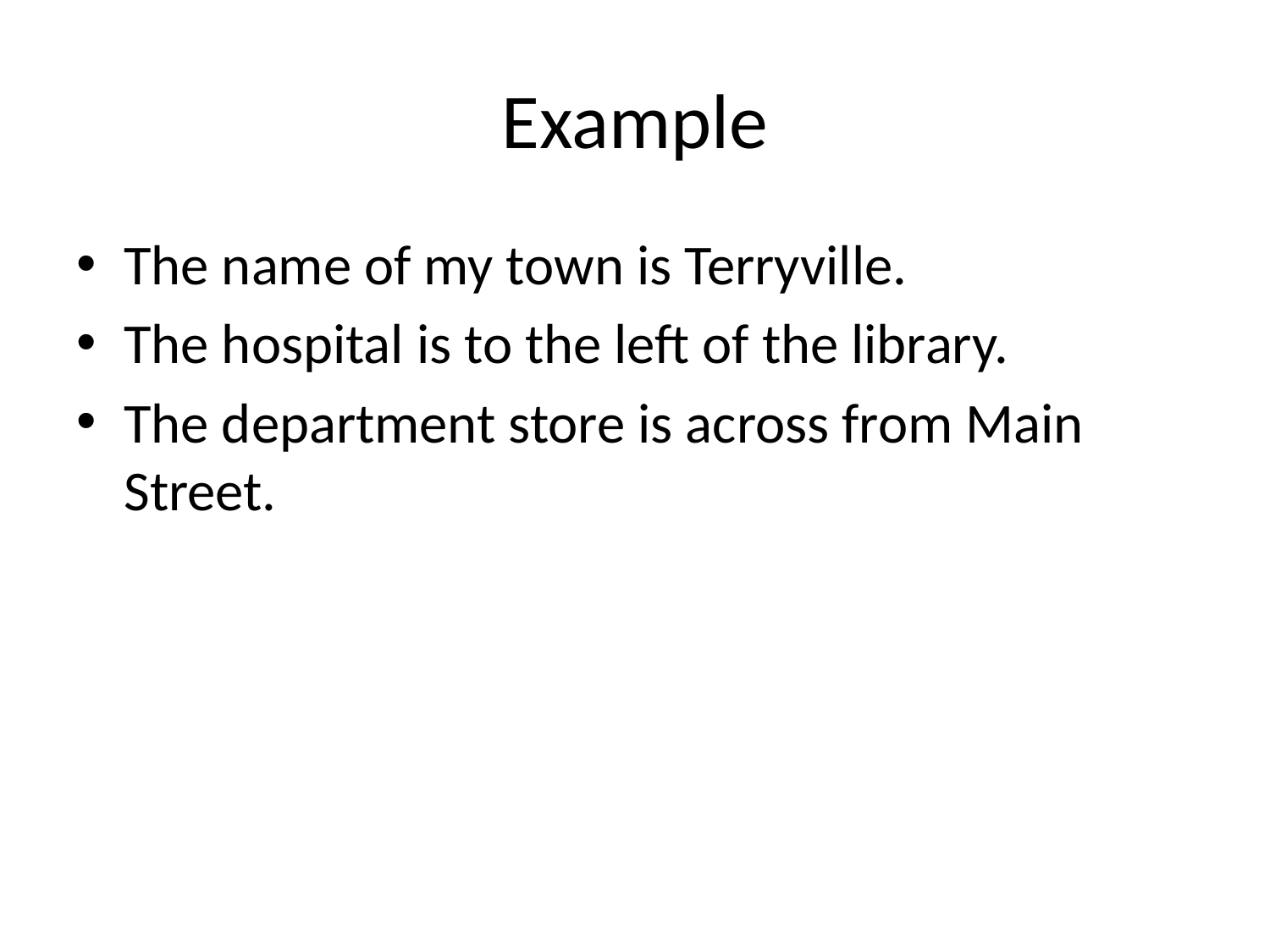

# Example
The name of my town is Terryville.
The hospital is to the left of the library.
The department store is across from Main Street.